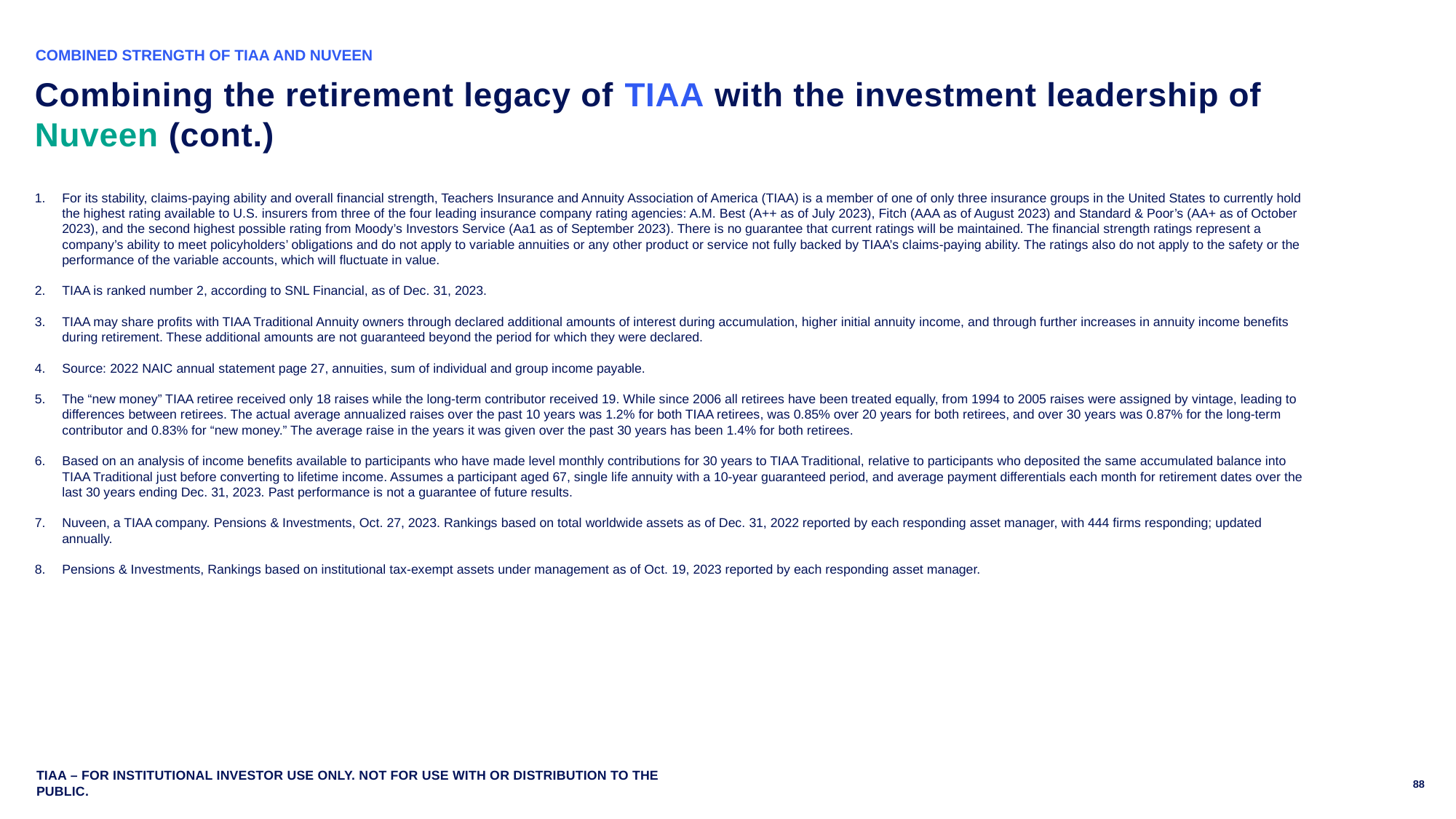

COMBINED STRENGTH OF TIAA AND NUVEEN
# Combining the retirement legacy of TIAA with the investment leadership of Nuveen (cont.)
For its stability, claims-paying ability and overall financial strength, Teachers Insurance and Annuity Association of America (TIAA) is a member of one of only three insurance groups in the United States to currently hold the highest rating available to U.S. insurers from three of the four leading insurance company rating agencies: A.M. Best (A++ as of July 2023), Fitch (AAA as of August 2023) and Standard & Poor’s (AA+ as of October 2023), and the second highest possible rating from Moody’s Investors Service (Aa1 as of September 2023). There is no guarantee that current ratings will be maintained. The financial strength ratings represent a company’s ability to meet policyholders’ obligations and do not apply to variable annuities or any other product or service not fully backed by TIAA’s claims-paying ability. The ratings also do not apply to the safety or the performance of the variable accounts, which will fluctuate in value.

TIAA is ranked number 2, according to SNL Financial, as of Dec. 31, 2023.

TIAA may share profits with TIAA Traditional Annuity owners through declared additional amounts of interest during accumulation, higher initial annuity income, and through further increases in annuity income benefits during retirement. These additional amounts are not guaranteed beyond the period for which they were declared.

Source: 2022 NAIC annual statement page 27, annuities, sum of individual and group income payable.

The “new money” TIAA retiree received only 18 raises while the long-term contributor received 19. While since 2006 all retirees have been treated equally, from 1994 to 2005 raises were assigned by vintage, leading to differences between retirees. The actual average annualized raises over the past 10 years was 1.2% for both TIAA retirees, was 0.85% over 20 years for both retirees, and over 30 years was 0.87% for the long-term contributor and 0.83% for “new money.” The average raise in the years it was given over the past 30 years has been 1.4% for both retirees.
Based on an analysis of income benefits available to participants who have made level monthly contributions for 30 years to TIAA Traditional, relative to participants who deposited the same accumulated balance into TIAA Traditional just before converting to lifetime income. Assumes a participant aged 67, single life annuity with a 10-year guaranteed period, and average payment differentials each month for retirement dates over the last 30 years ending Dec. 31, 2023. Past performance is not a guarantee of future results.

Nuveen, a TIAA company. Pensions & Investments, Oct. 27, 2023. Rankings based on total worldwide assets as of Dec. 31, 2022 reported by each responding asset manager, with 444 firms responding; updated annually.

Pensions & Investments, Rankings based on institutional tax-exempt assets under management as of Oct. 19, 2023 reported by each responding asset manager.
TIAA – FOR Institutional INVESTOR USE ONLY. NOT FOR USE WITH OR DISTRIBUTION TO THE PUBLIC.
88